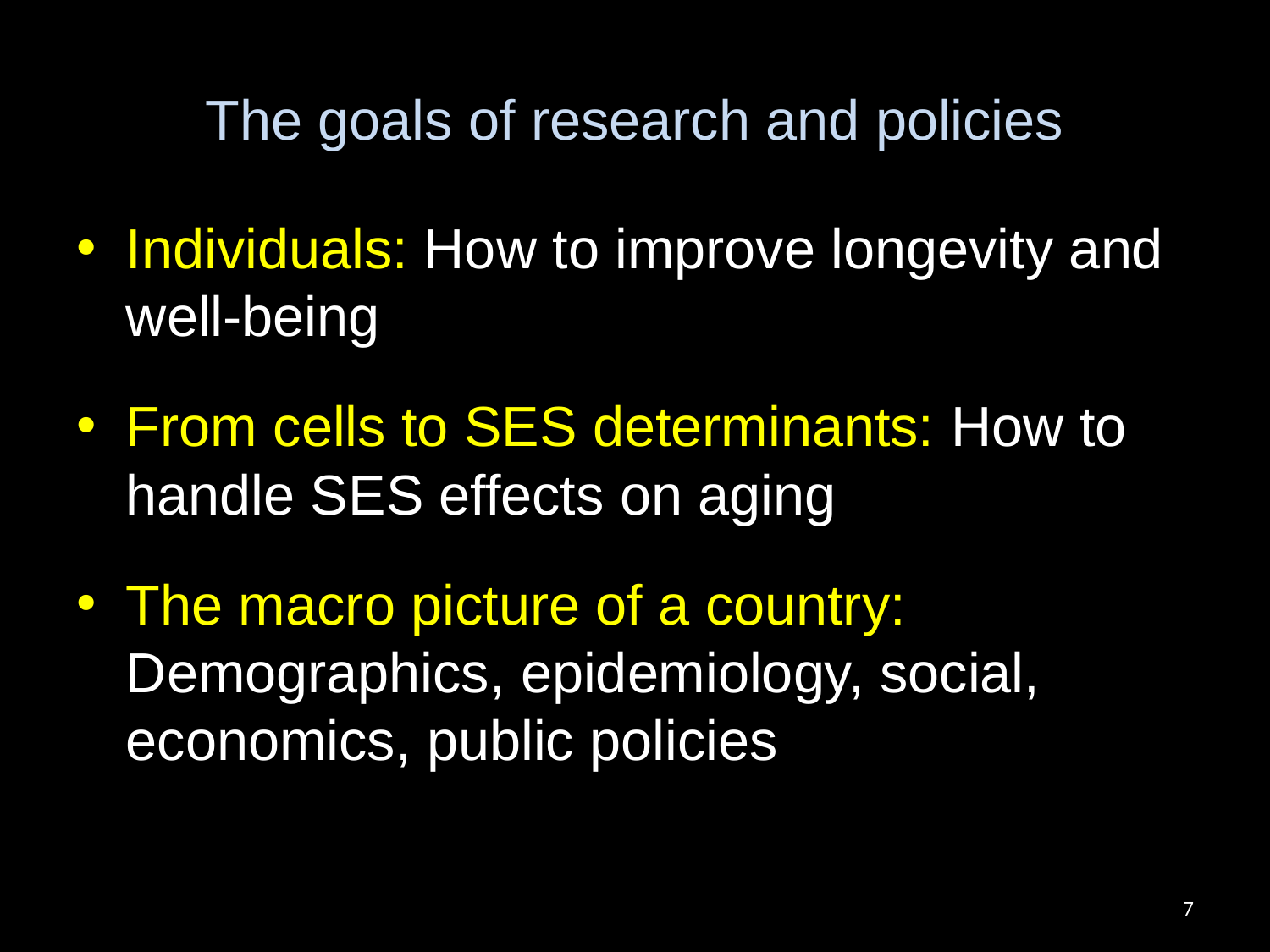

# The goals of research and policies
Individuals: How to improve longevity and well-being
From cells to SES determinants: How to handle SES effects on aging
The macro picture of a country: Demographics, epidemiology, social, economics, public policies
7